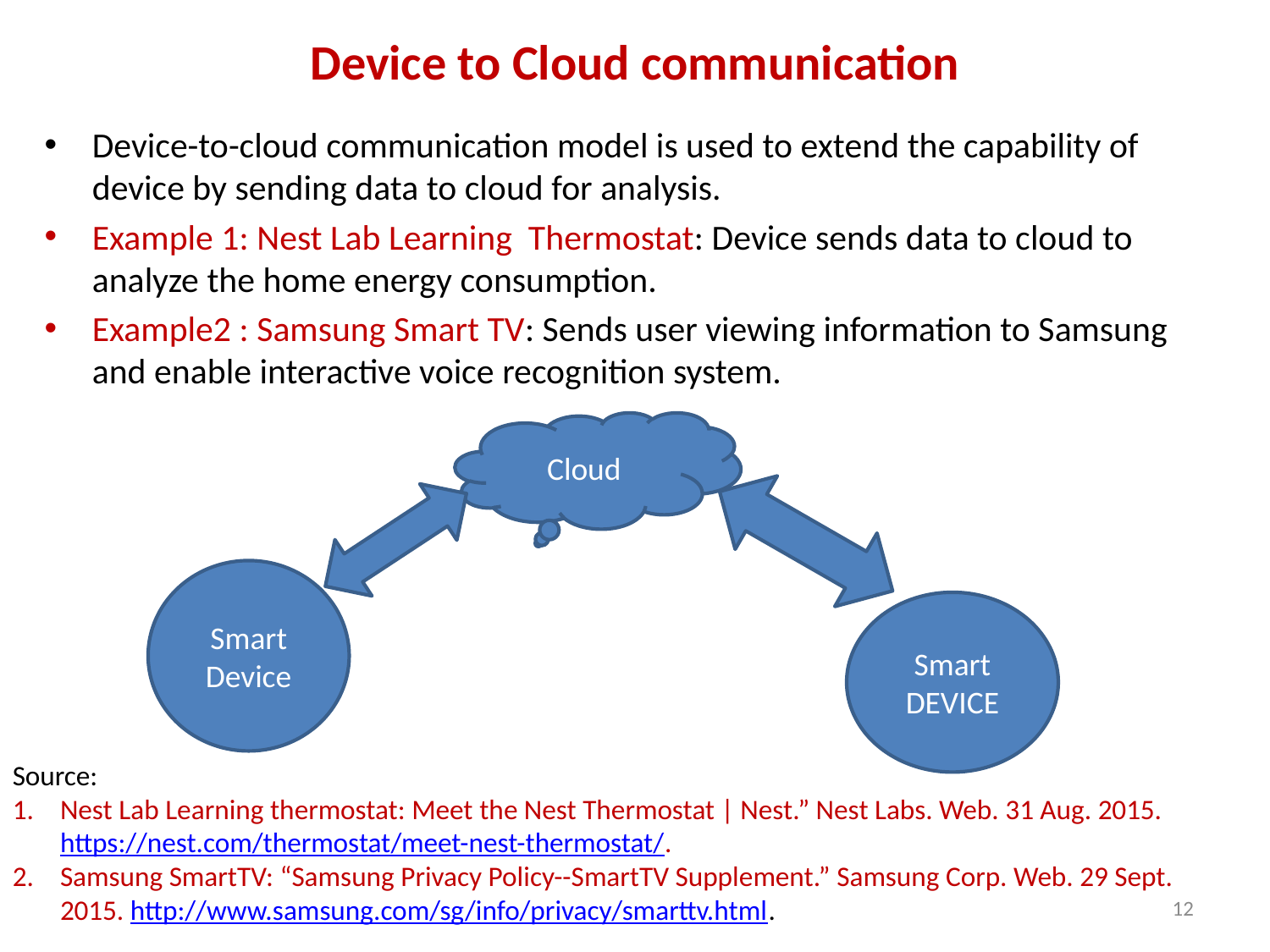

# Device to Cloud communication
Device-to-cloud communication model is used to extend the capability of device by sending data to cloud for analysis.
Example 1: Nest Lab Learning  Thermostat: Device sends data to cloud to analyze the home energy consumption.
Example2 : Samsung Smart TV: Sends user viewing information to Samsung and enable interactive voice recognition system.

Cloud

Smart Device
Smart DEVICE
Source:
Nest Lab Learning thermostat: Meet the Nest Thermostat | Nest.” Nest Labs. Web. 31 Aug. 2015. https://nest.com/thermostat/meet-nest-thermostat/.
Samsung SmartTV: “Samsung Privacy Policy--SmartTV Supplement.” Samsung Corp. Web. 29 Sept. 2015. http://www.samsung.com/sg/info/privacy/smarttv.html.

12